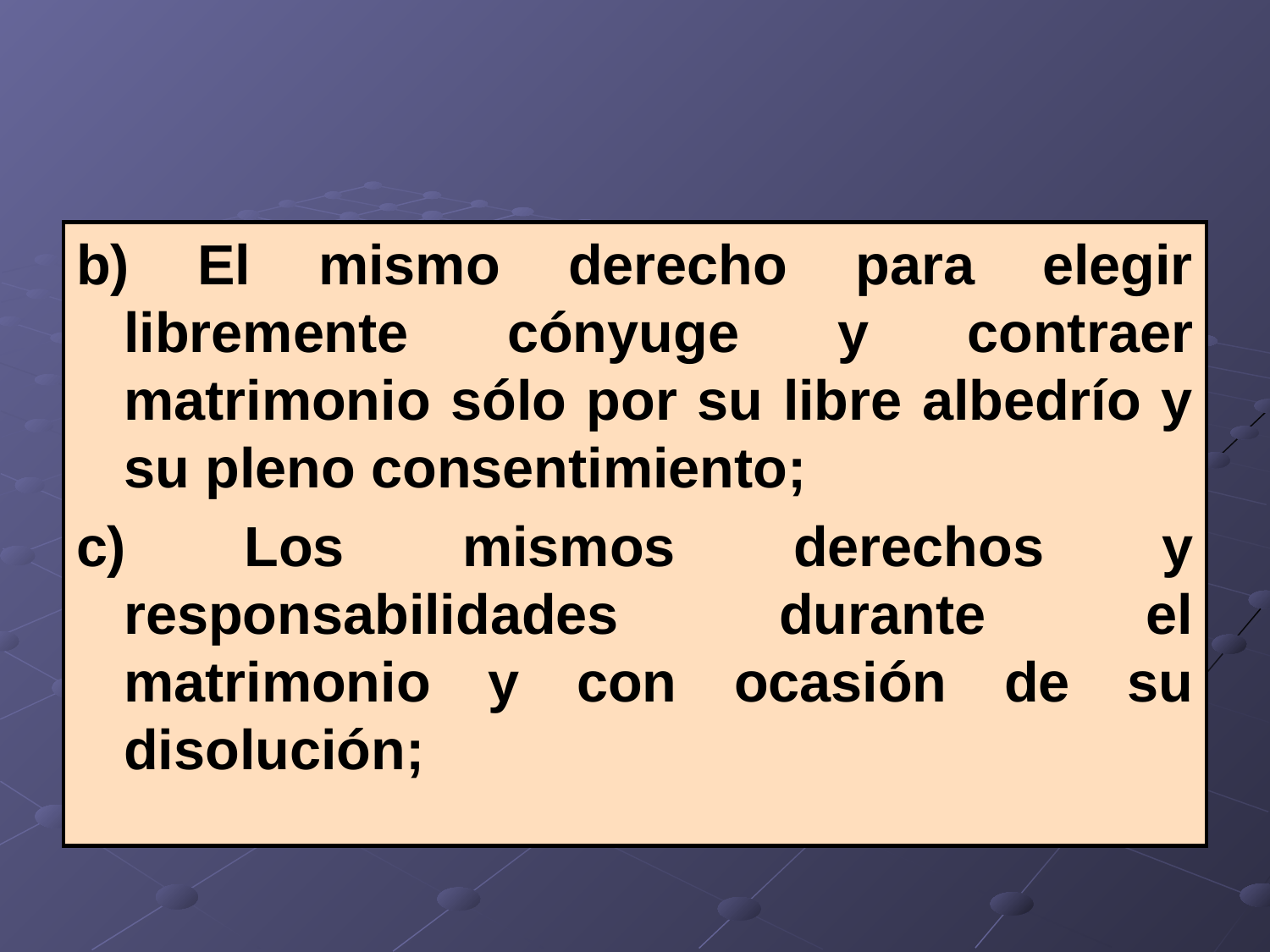

b) El mismo derecho para elegir libremente cónyuge y contraer matrimonio sólo por su libre albedrío y su pleno consentimiento;
c) Los mismos derechos y responsabilidades durante el matrimonio y con ocasión de su disolución;